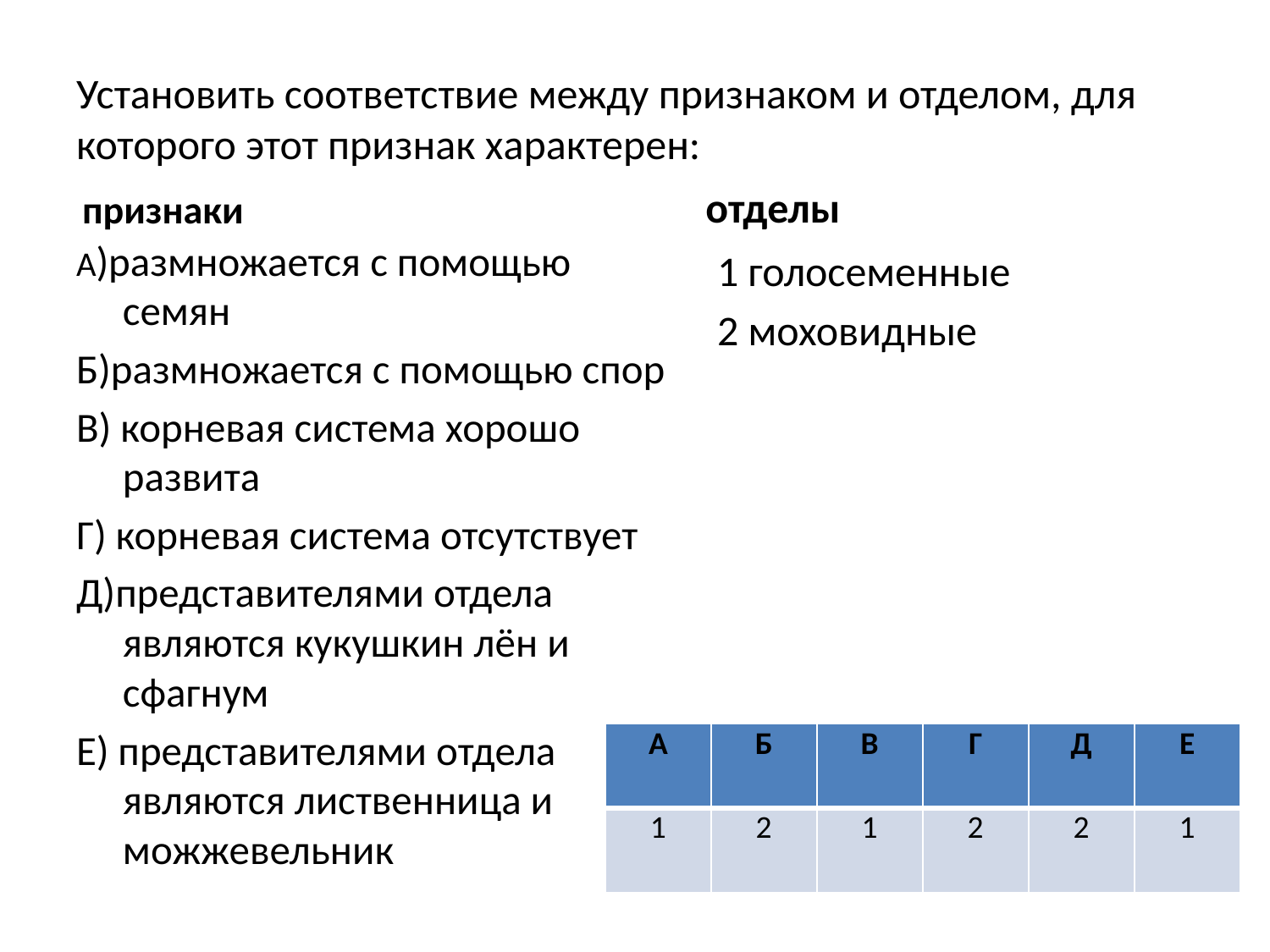

# Установить соответствие между признаком и отделом, для которого этот признак характерен:
     отделы
признаки
А)размножается с помощью семян
Б)размножается с помощью спор
В) корневая система хорошо развита
Г) корневая система отсутствует
Д)представителями отдела являются кукушкин лён и сфагнум
Е) представителями отдела являются лиственница и можжевельник
1 голосеменные
2 моховидные
| А | Б | В | Г | Д | Е |
| --- | --- | --- | --- | --- | --- |
| 1 | 2 | 1 | 2 | 2 | 1 |